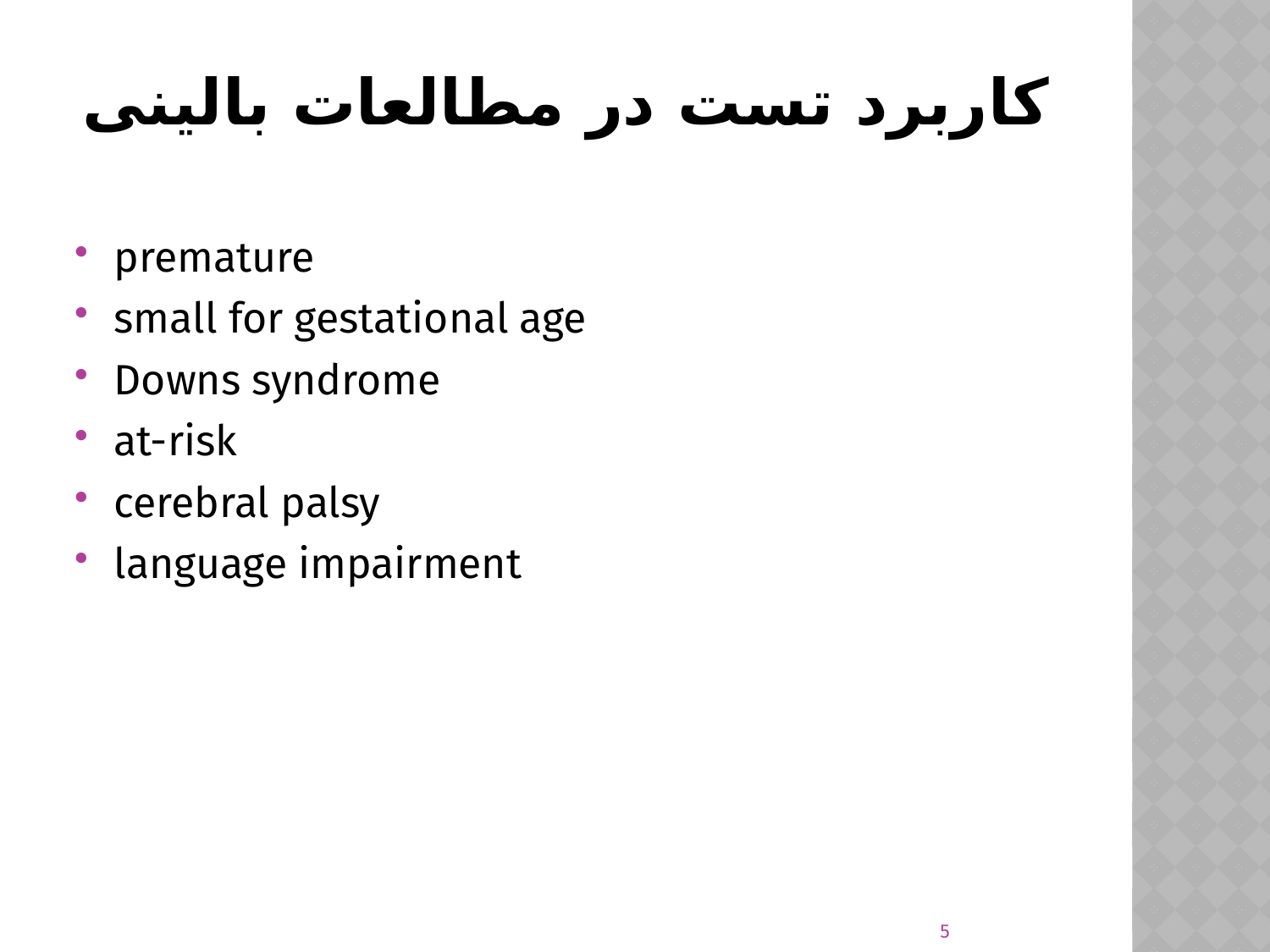

# کاربرد تست در مطالعات بالینی
premature
small for gestational age
Downs syndrome
at-risk
cerebral palsy
language impairment

5